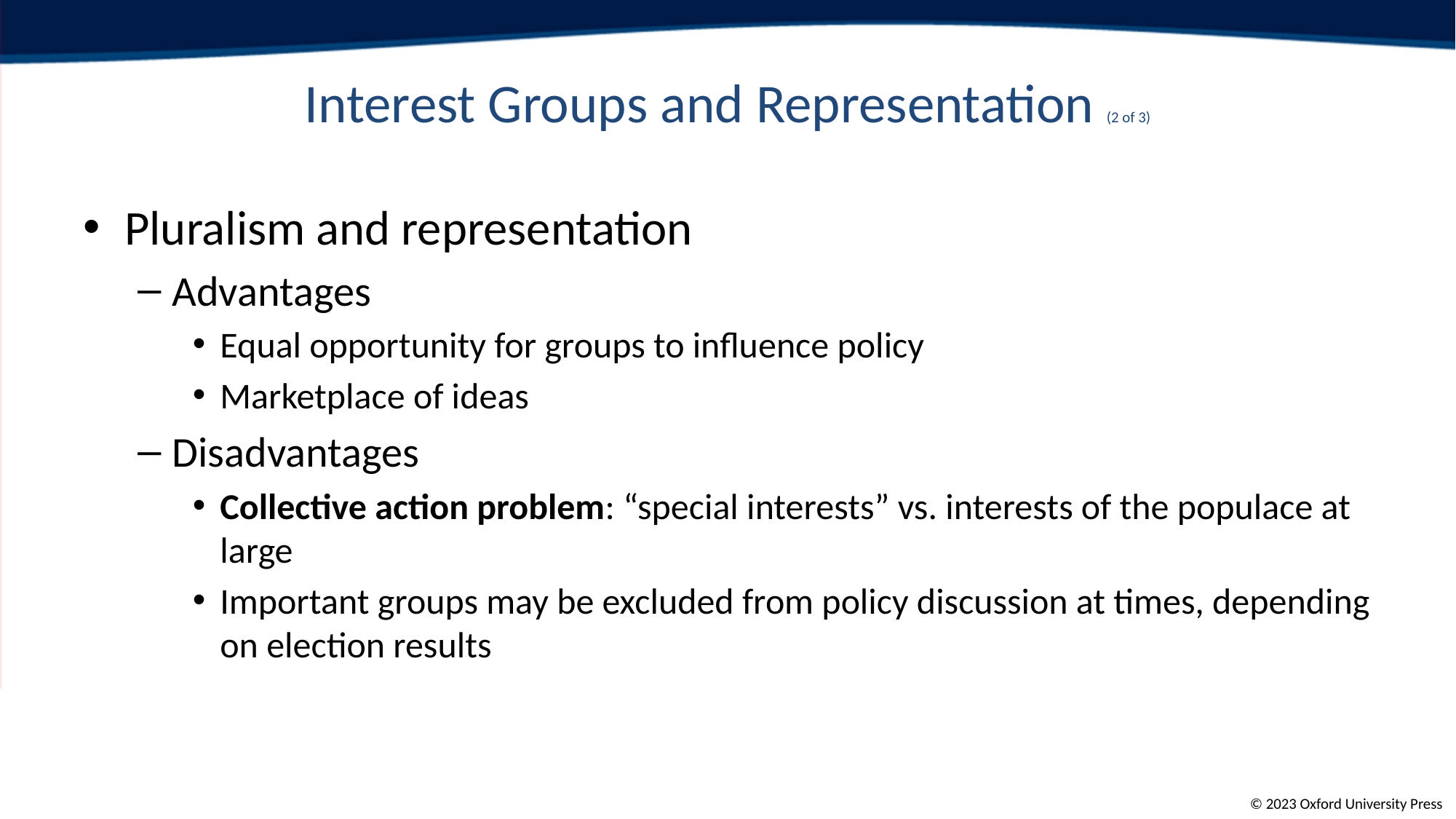

# Interest Groups and Representation (2 of 3)
Pluralism and representation
Advantages
Equal opportunity for groups to influence policy
Marketplace of ideas
Disadvantages
Collective action problem: “special interests” vs. interests of the populace at large
Important groups may be excluded from policy discussion at times, depending on election results